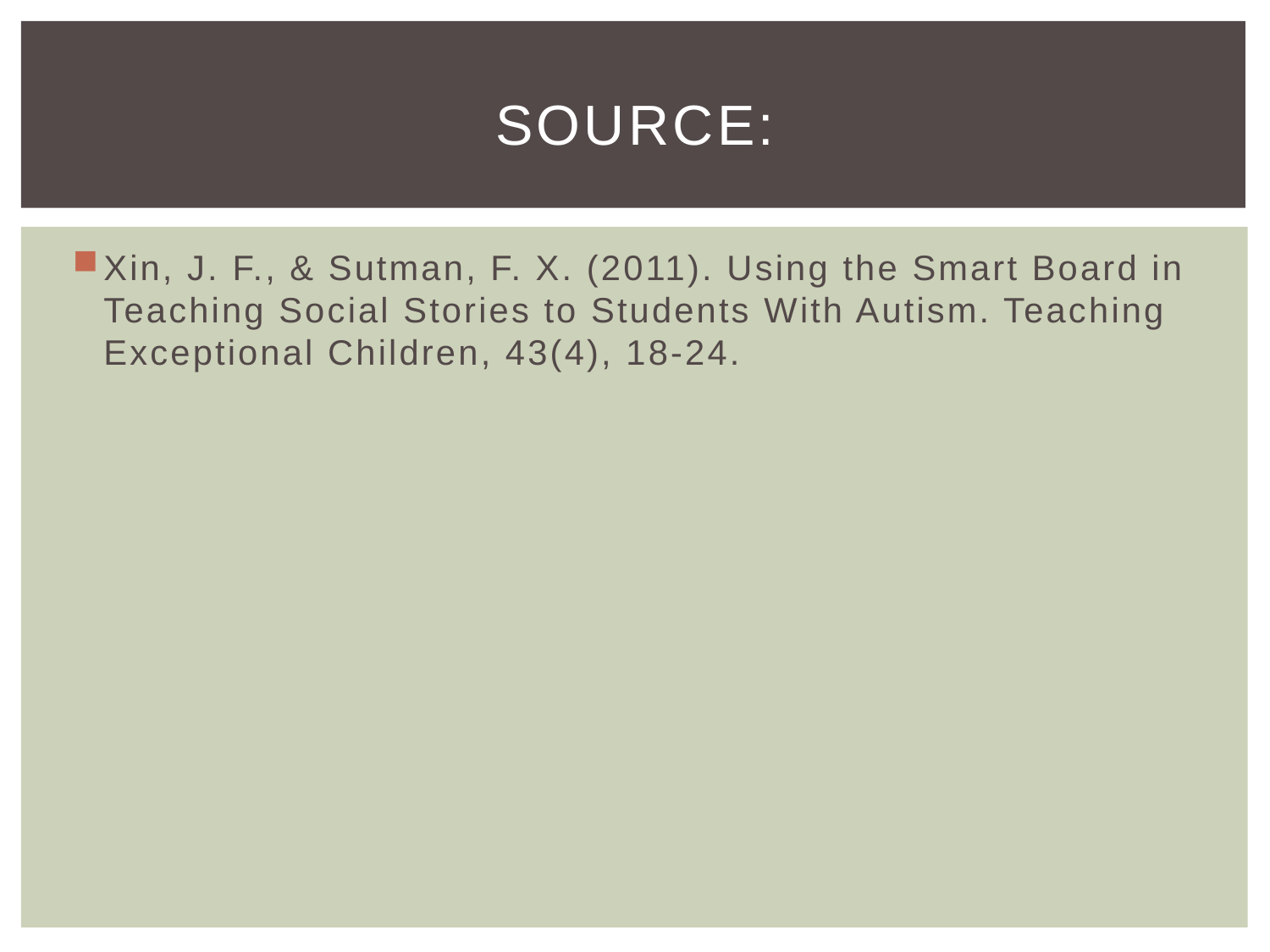

# Source:
Xin, J. F., & Sutman, F. X. (2011). Using the Smart Board in Teaching Social Stories to Students With Autism. Teaching Exceptional Children, 43(4), 18-24.